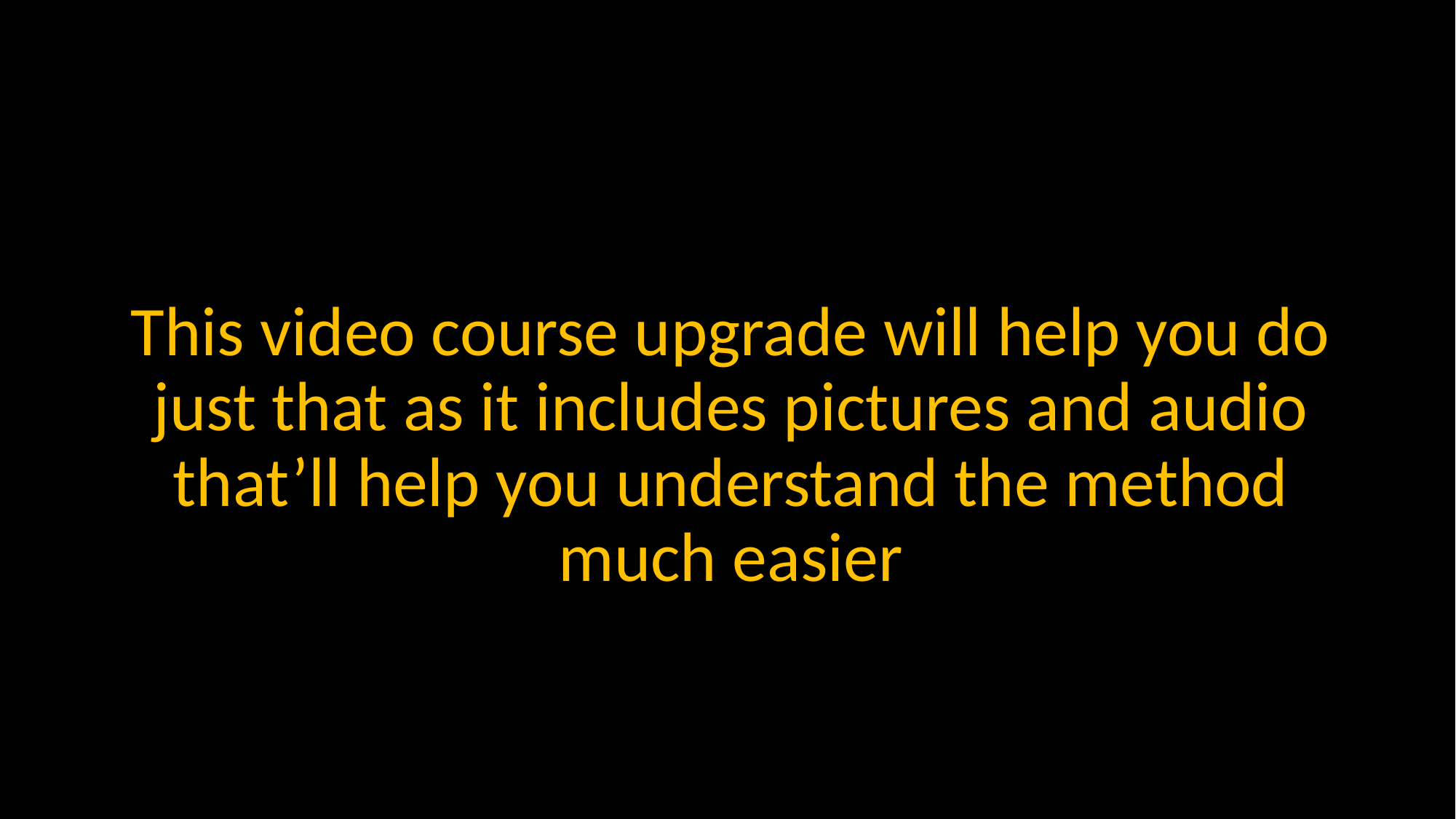

This video course upgrade will help you do just that as it includes pictures and audio that’ll help you understand the method much easier